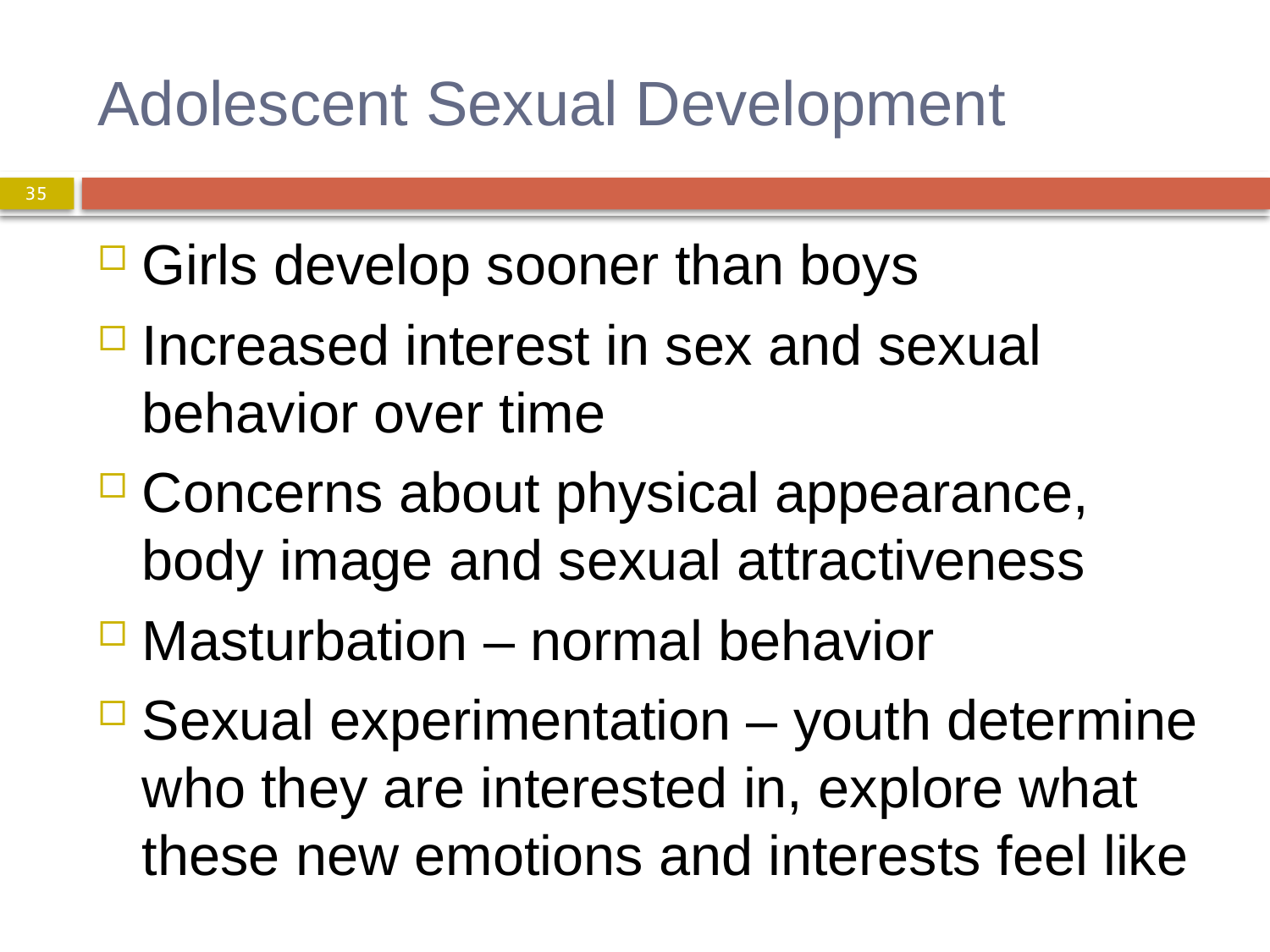

# Adolescent Sexual Development
35
Girls develop sooner than boys
Increased interest in sex and sexual behavior over time
Concerns about physical appearance, body image and sexual attractiveness
Masturbation – normal behavior
Sexual experimentation – youth determine who they are interested in, explore what these new emotions and interests feel like